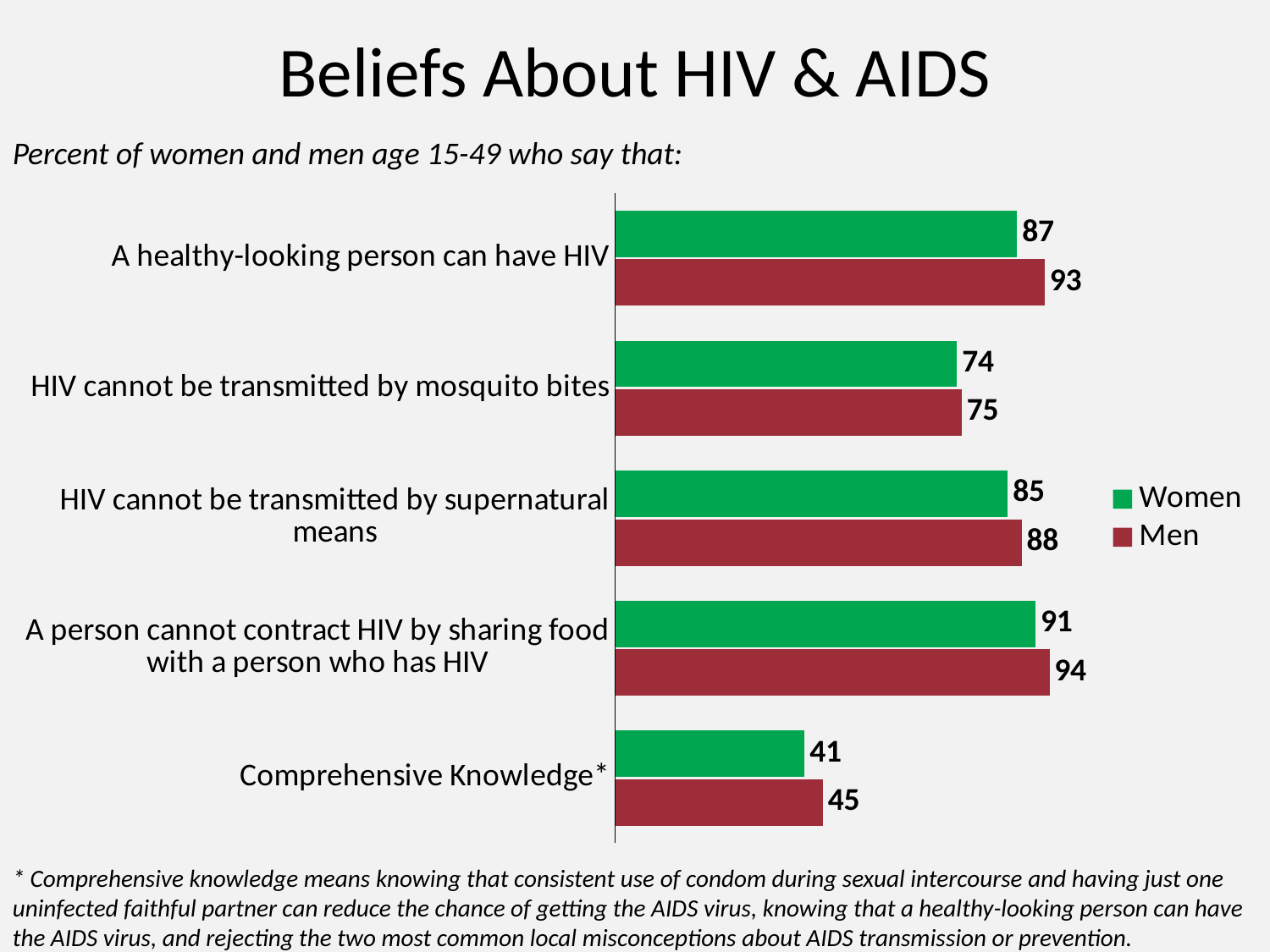

# Beliefs About HIV & AIDS
Percent of women and men age 15-49 who say that:

### Chart

| Category | Men | Women  |
|---|---|---|
| Comprehensive Knowledge* | 45.0 | 41.0 |
| A person cannot contract HIV by sharing food with a person who has HIV | 94.0 | 91.0 |
| HIV cannot be transmitted by supernatural means | 88.0 | 85.0 |
| HIV cannot be transmitted by mosquito bites | 75.0 | 74.0 |
| A healthy-looking person can have HIV | 93.0 | 87.0 |
* Comprehensive knowledge means knowing that consistent use of condom during sexual intercourse and having just one uninfected faithful partner can reduce the chance of getting the AIDS virus, knowing that a healthy-looking person can have the AIDS virus, and rejecting the two most common local misconceptions about AIDS transmission or prevention.